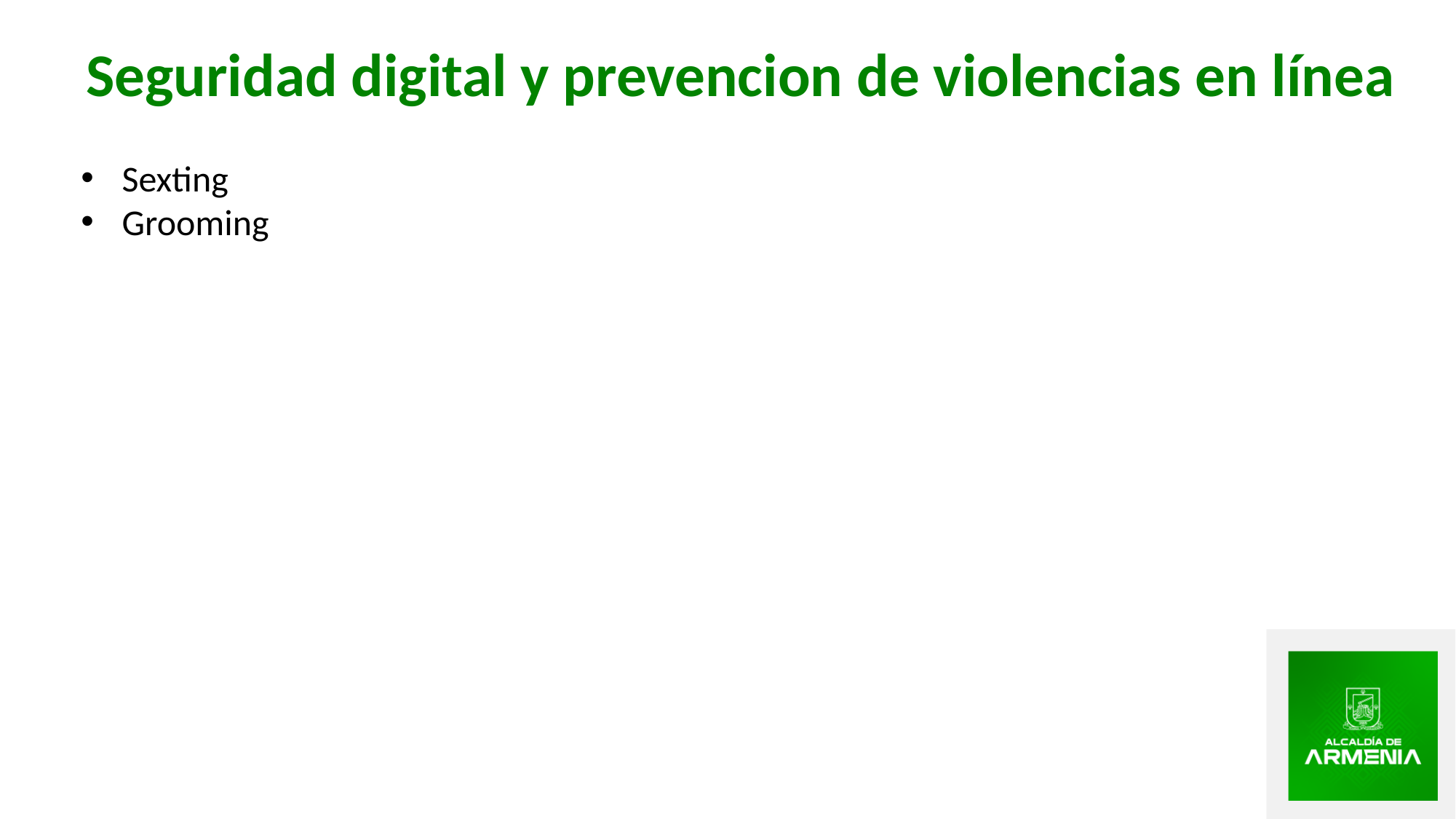

Seguridad digital y prevencion de violencias en línea
Sexting
Grooming